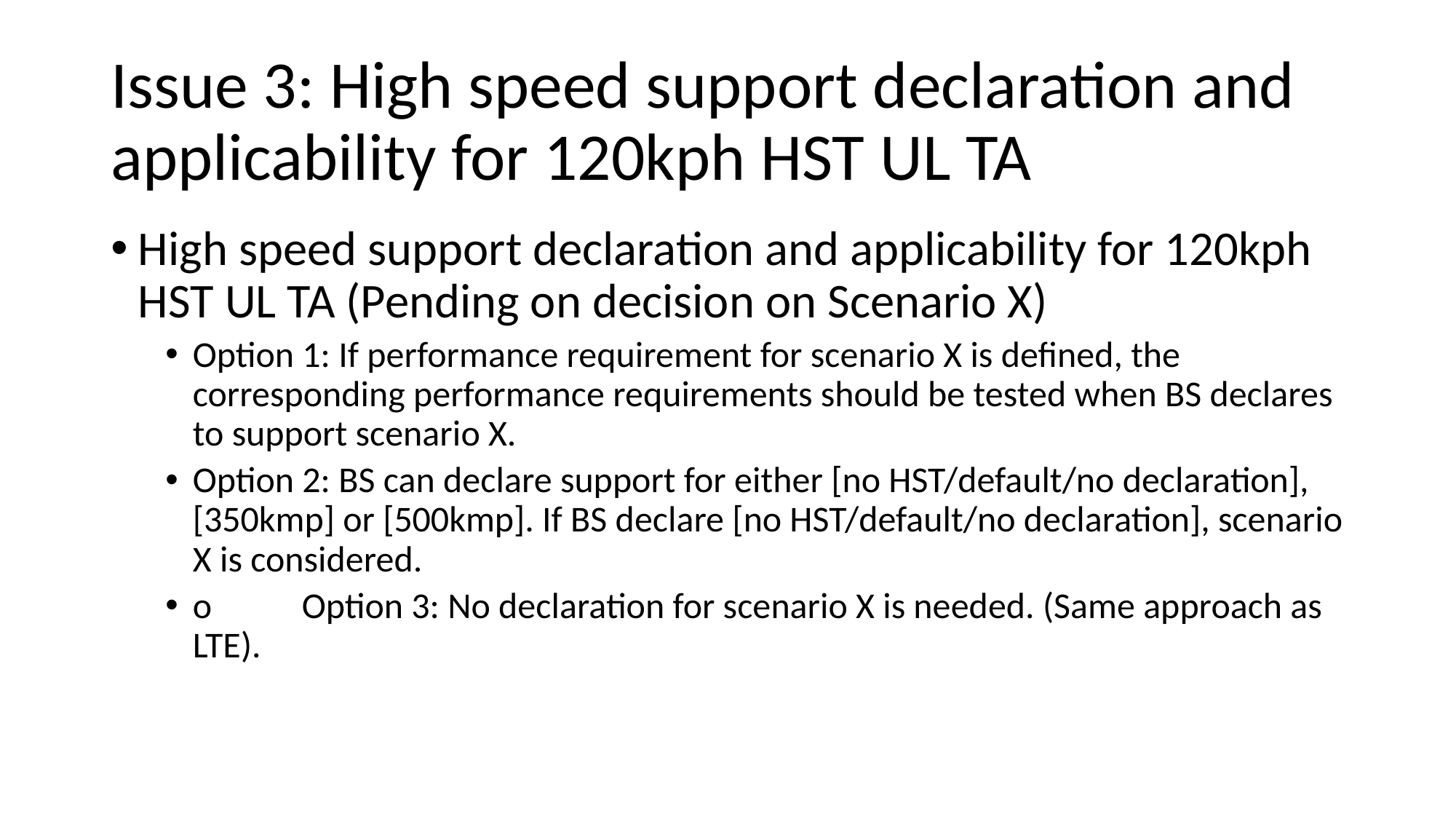

# Issue 3: High speed support declaration and applicability for 120kph HST UL TA
High speed support declaration and applicability for 120kph HST UL TA (Pending on decision on Scenario X)
Option 1: If performance requirement for scenario X is defined, the corresponding performance requirements should be tested when BS declares to support scenario X.
Option 2: BS can declare support for either [no HST/default/no declaration], [350kmp] or [500kmp]. If BS declare [no HST/default/no declaration], scenario X is considered.
o	Option 3: No declaration for scenario X is needed. (Same approach as LTE).